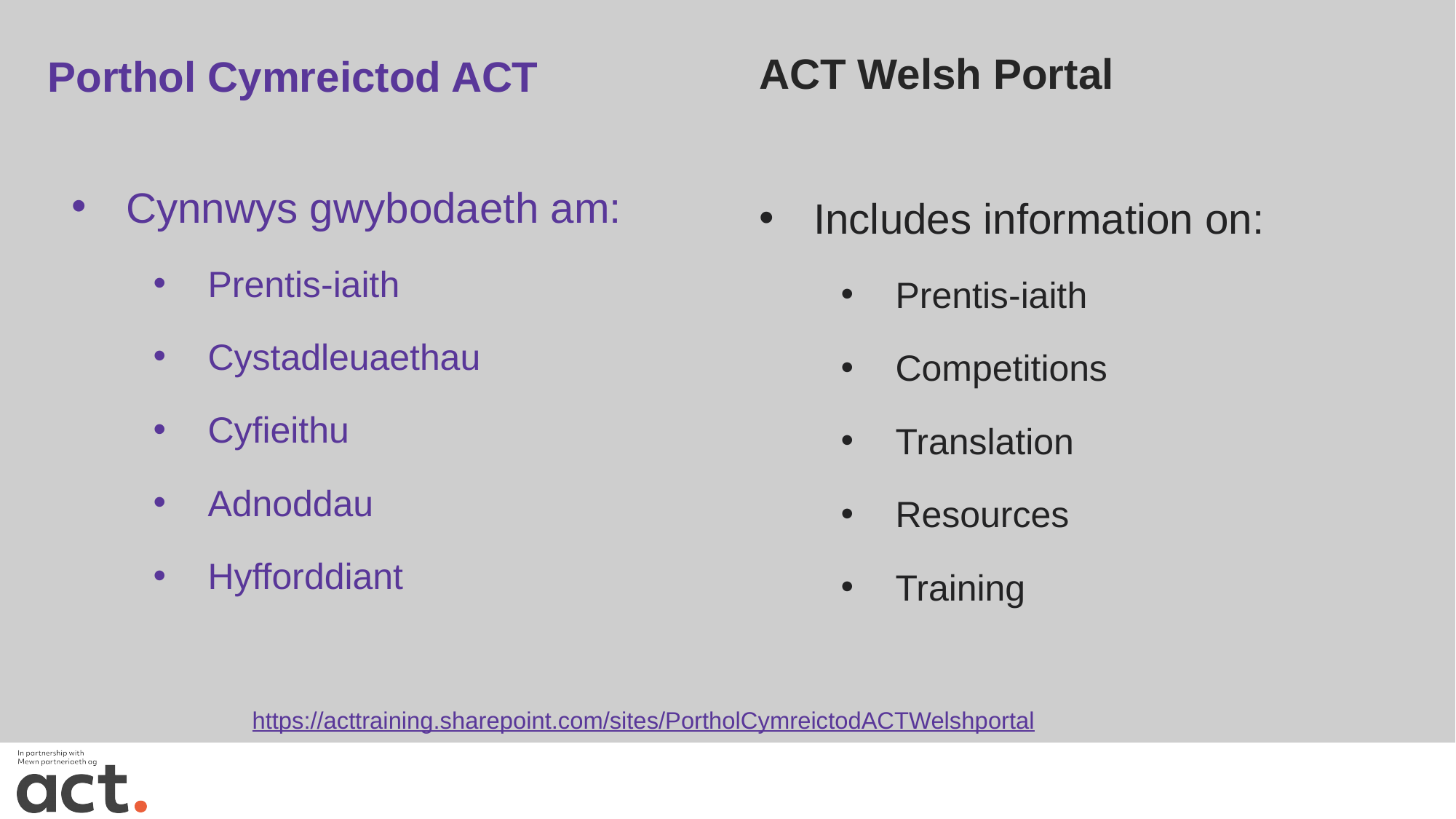

# ACT Welsh Portal
Porthol Cymreictod ACT
Cynnwys gwybodaeth am:
Prentis-iaith
Cystadleuaethau
Cyfieithu
Adnoddau
Hyfforddiant

Includes information on:
Prentis-iaith
Competitions
Translation
Resources
Training

https://acttraining.sharepoint.com/sites/PortholCymreictodACTWelshportal